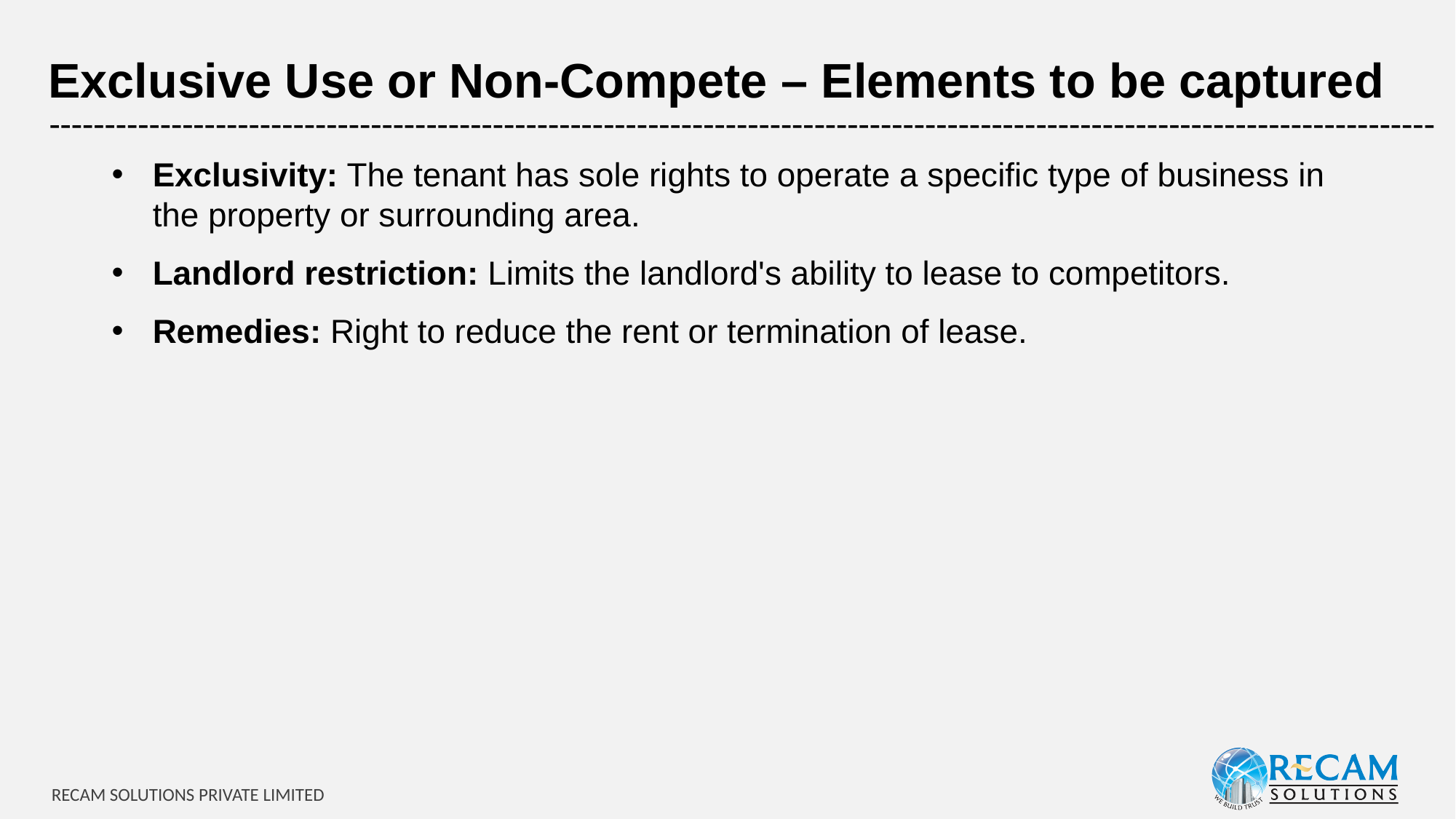

Exclusive Use or Non-Compete – Elements to be captured
-----------------------------------------------------------------------------------------------------------------------------
Exclusivity: The tenant has sole rights to operate a specific type of business in the property or surrounding area.
Landlord restriction: Limits the landlord's ability to lease to competitors.
Remedies: Right to reduce the rent or termination of lease.
RECAM SOLUTIONS PRIVATE LIMITED